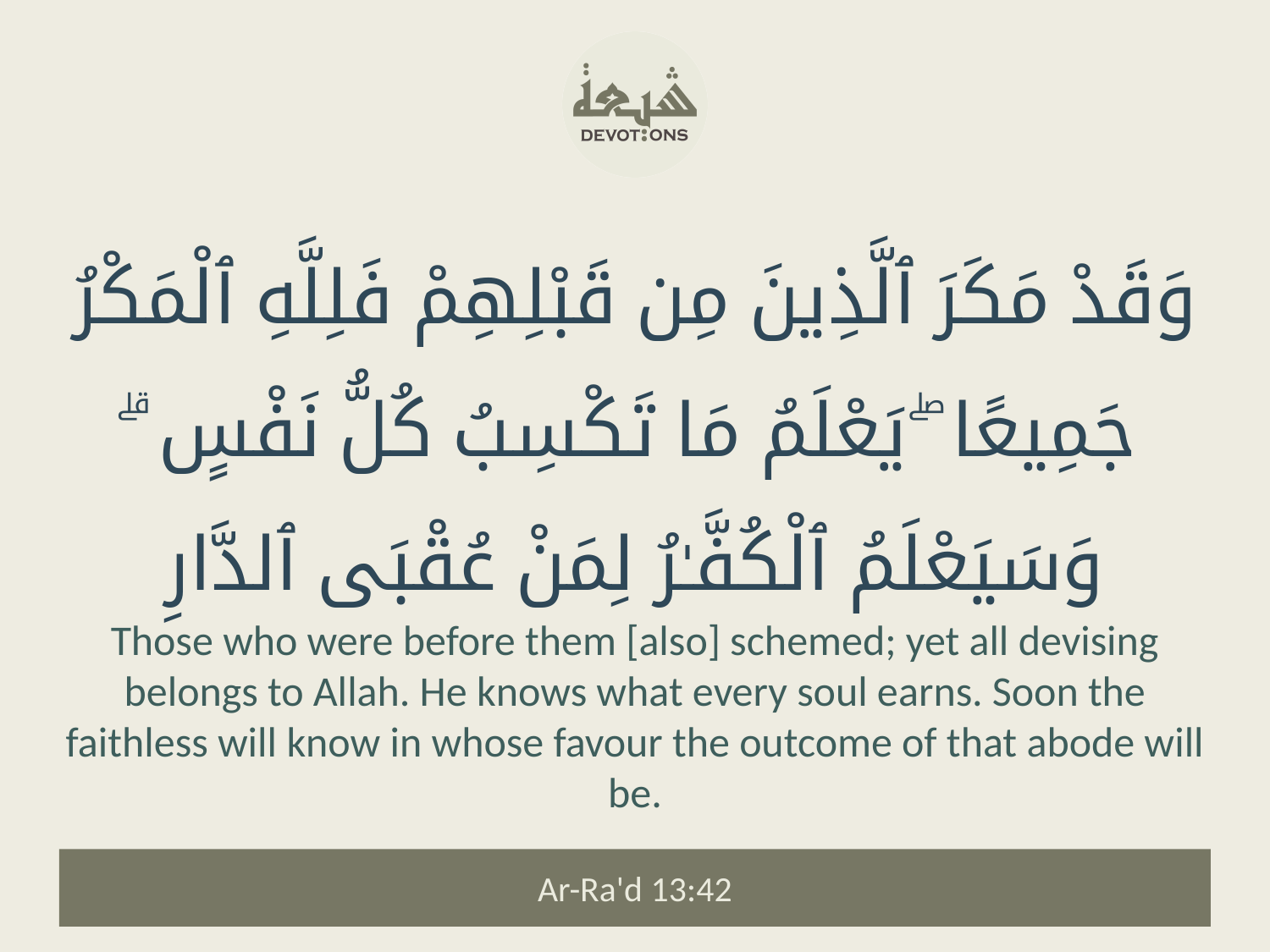

وَقَدْ مَكَرَ ٱلَّذِينَ مِن قَبْلِهِمْ فَلِلَّهِ ٱلْمَكْرُ جَمِيعًا ۖ يَعْلَمُ مَا تَكْسِبُ كُلُّ نَفْسٍ ۗ وَسَيَعْلَمُ ٱلْكُفَّـٰرُ لِمَنْ عُقْبَى ٱلدَّارِ
Those who were before them [also] schemed; yet all devising belongs to Allah. He knows what every soul earns. Soon the faithless will know in whose favour the outcome of that abode will be.
Ar-Ra'd 13:42